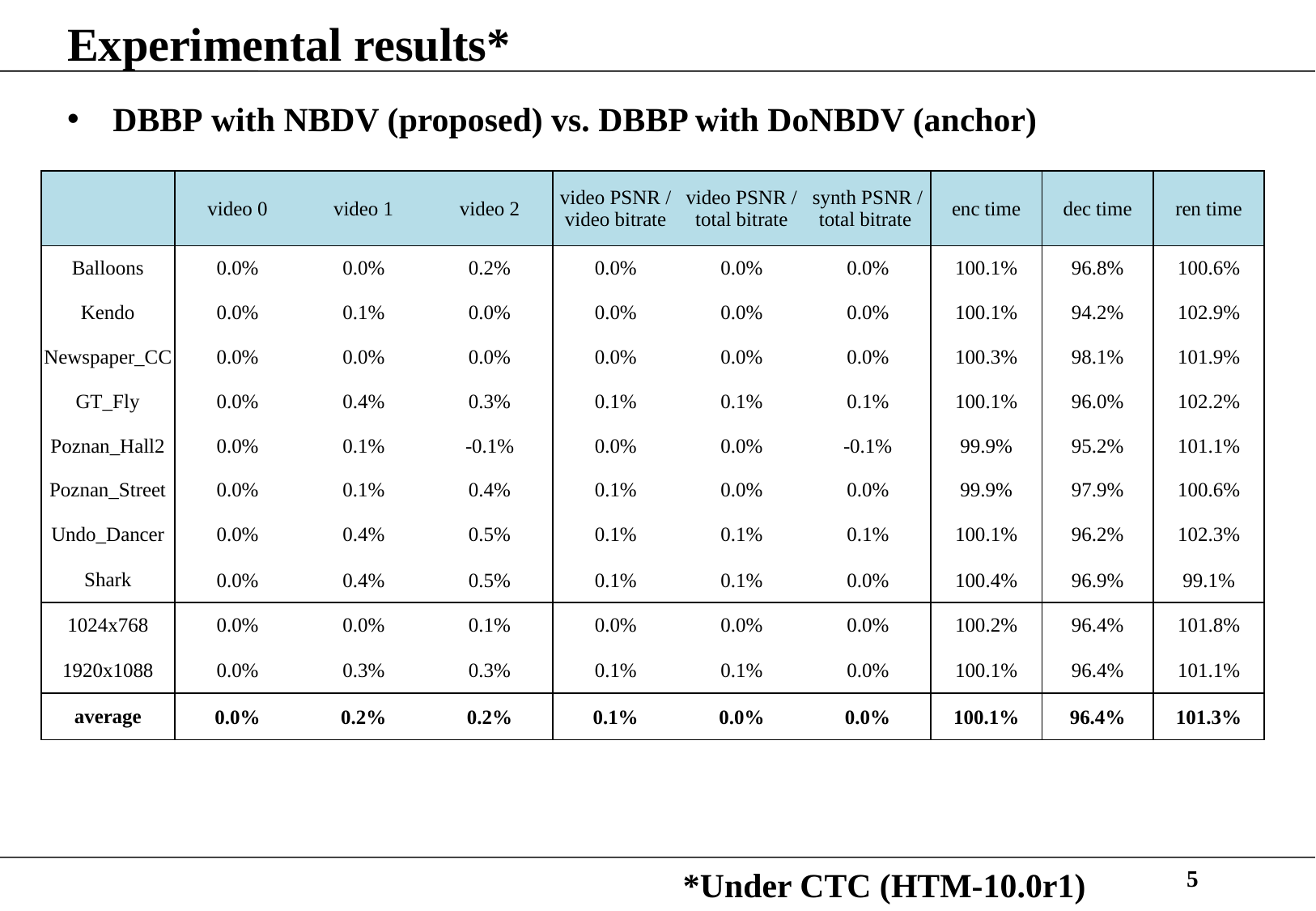

# Experimental results*
DBBP with NBDV (proposed) vs. DBBP with DoNBDV (anchor)
|  | video 0 | video 1 | video 2 | video PSNR / video bitrate | video PSNR / total bitrate | synth PSNR / total bitrate | enc time | dec time | ren time |
| --- | --- | --- | --- | --- | --- | --- | --- | --- | --- |
| Balloons | 0.0% | 0.0% | 0.2% | 0.0% | 0.0% | 0.0% | 100.1% | 96.8% | 100.6% |
| Kendo | 0.0% | 0.1% | 0.0% | 0.0% | 0.0% | 0.0% | 100.1% | 94.2% | 102.9% |
| Newspaper\_CC | 0.0% | 0.0% | 0.0% | 0.0% | 0.0% | 0.0% | 100.3% | 98.1% | 101.9% |
| GT\_Fly | 0.0% | 0.4% | 0.3% | 0.1% | 0.1% | 0.1% | 100.1% | 96.0% | 102.2% |
| Poznan\_Hall2 | 0.0% | 0.1% | -0.1% | 0.0% | 0.0% | -0.1% | 99.9% | 95.2% | 101.1% |
| Poznan\_Street | 0.0% | 0.1% | 0.4% | 0.1% | 0.0% | 0.0% | 99.9% | 97.9% | 100.6% |
| Undo\_Dancer | 0.0% | 0.4% | 0.5% | 0.1% | 0.1% | 0.1% | 100.1% | 96.2% | 102.3% |
| Shark | 0.0% | 0.4% | 0.5% | 0.1% | 0.1% | 0.0% | 100.4% | 96.9% | 99.1% |
| 1024x768 | 0.0% | 0.0% | 0.1% | 0.0% | 0.0% | 0.0% | 100.2% | 96.4% | 101.8% |
| 1920x1088 | 0.0% | 0.3% | 0.3% | 0.1% | 0.1% | 0.0% | 100.1% | 96.4% | 101.1% |
| average | 0.0% | 0.2% | 0.2% | 0.1% | 0.0% | 0.0% | 100.1% | 96.4% | 101.3% |
5
*Under CTC (HTM-10.0r1)